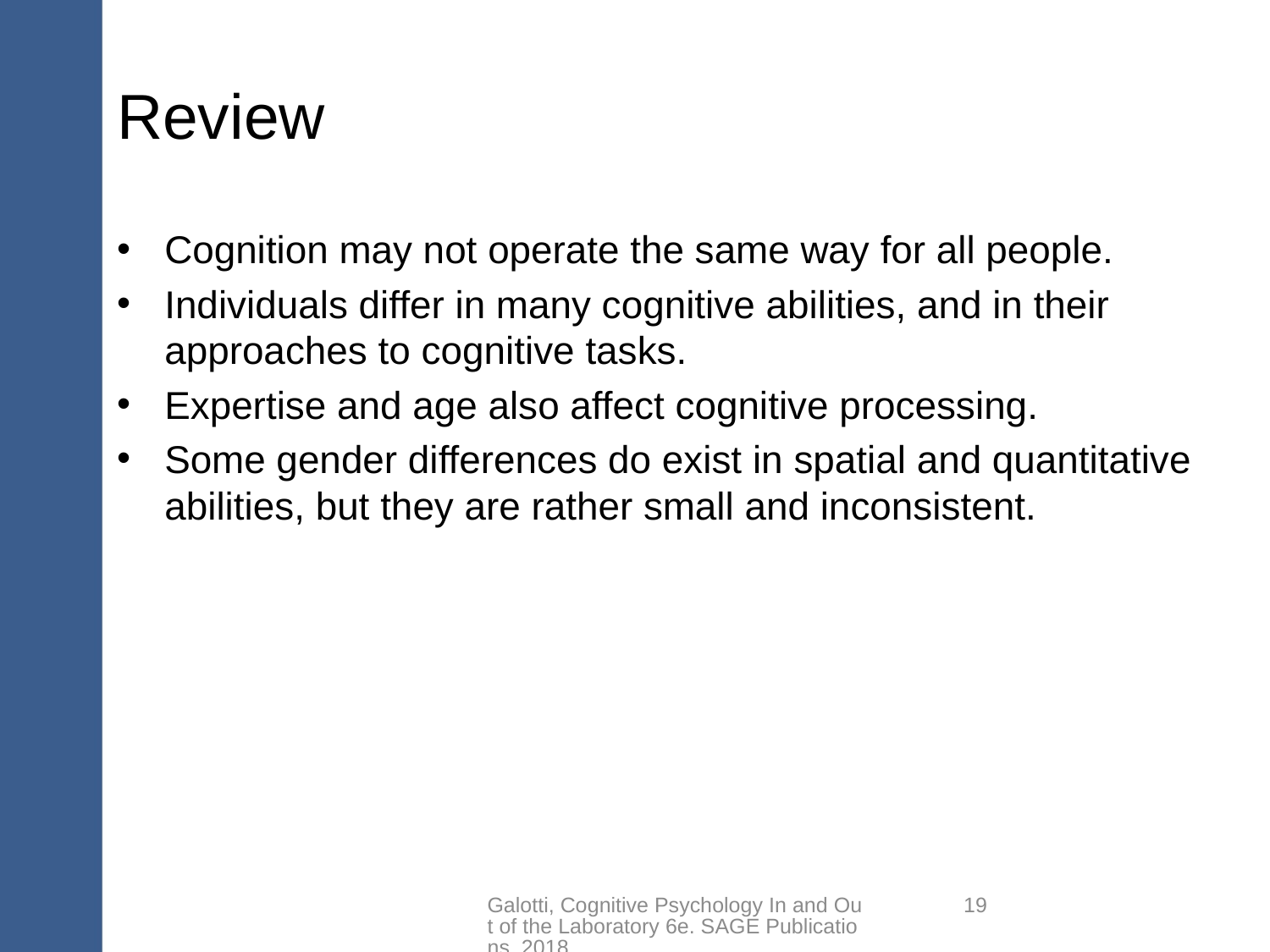

# Review
Cognition may not operate the same way for all people.
Individuals differ in many cognitive abilities, and in their approaches to cognitive tasks.
Expertise and age also affect cognitive processing.
Some gender differences do exist in spatial and quantitative abilities, but they are rather small and inconsistent.
Galotti, Cognitive Psychology In and Out of the Laboratory 6e. SAGE Publications, 2018.
19